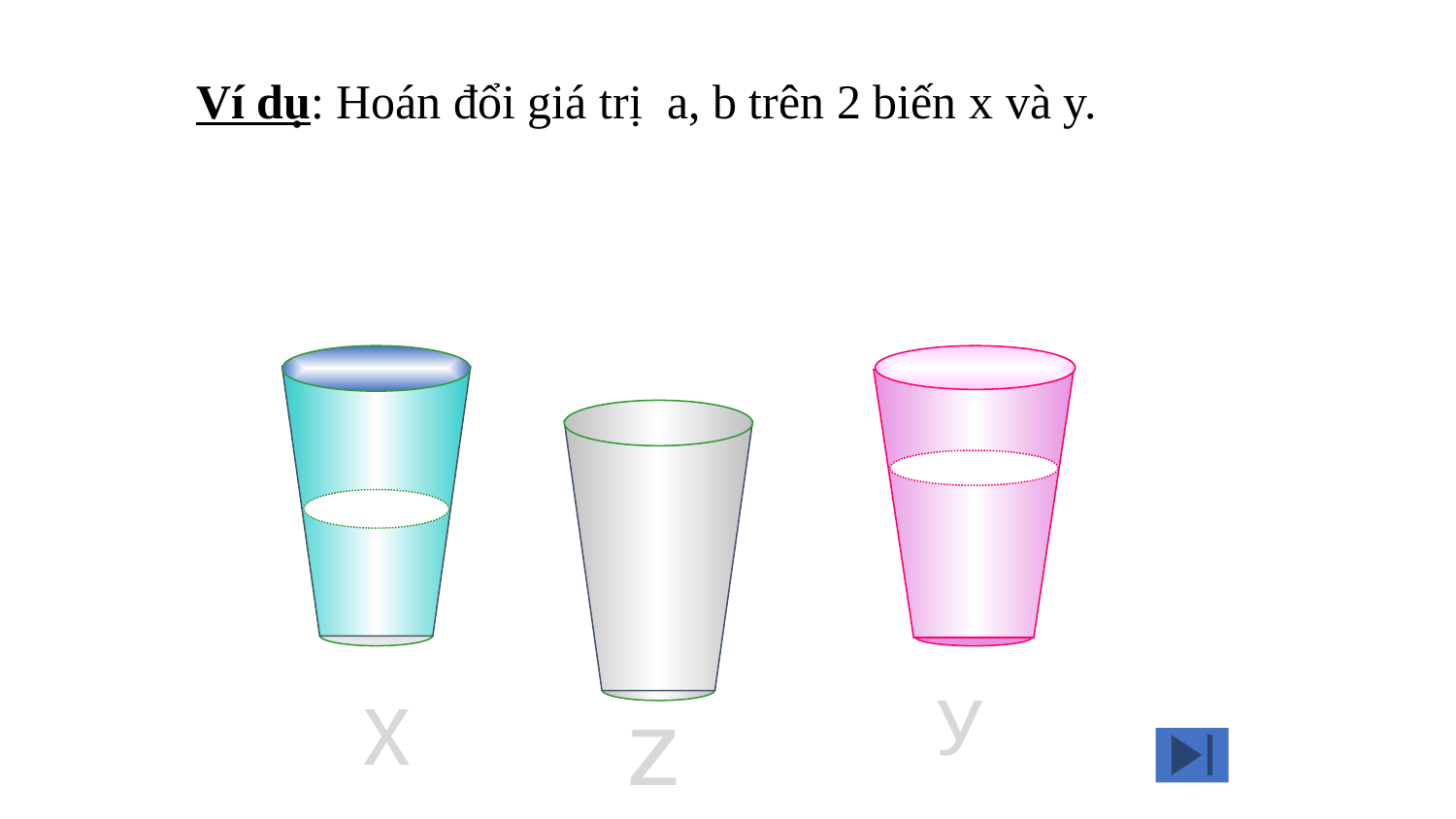

Ví dụ: Hoán đổi giá trị  a, b trên 2 biến x và y.

y
x

z